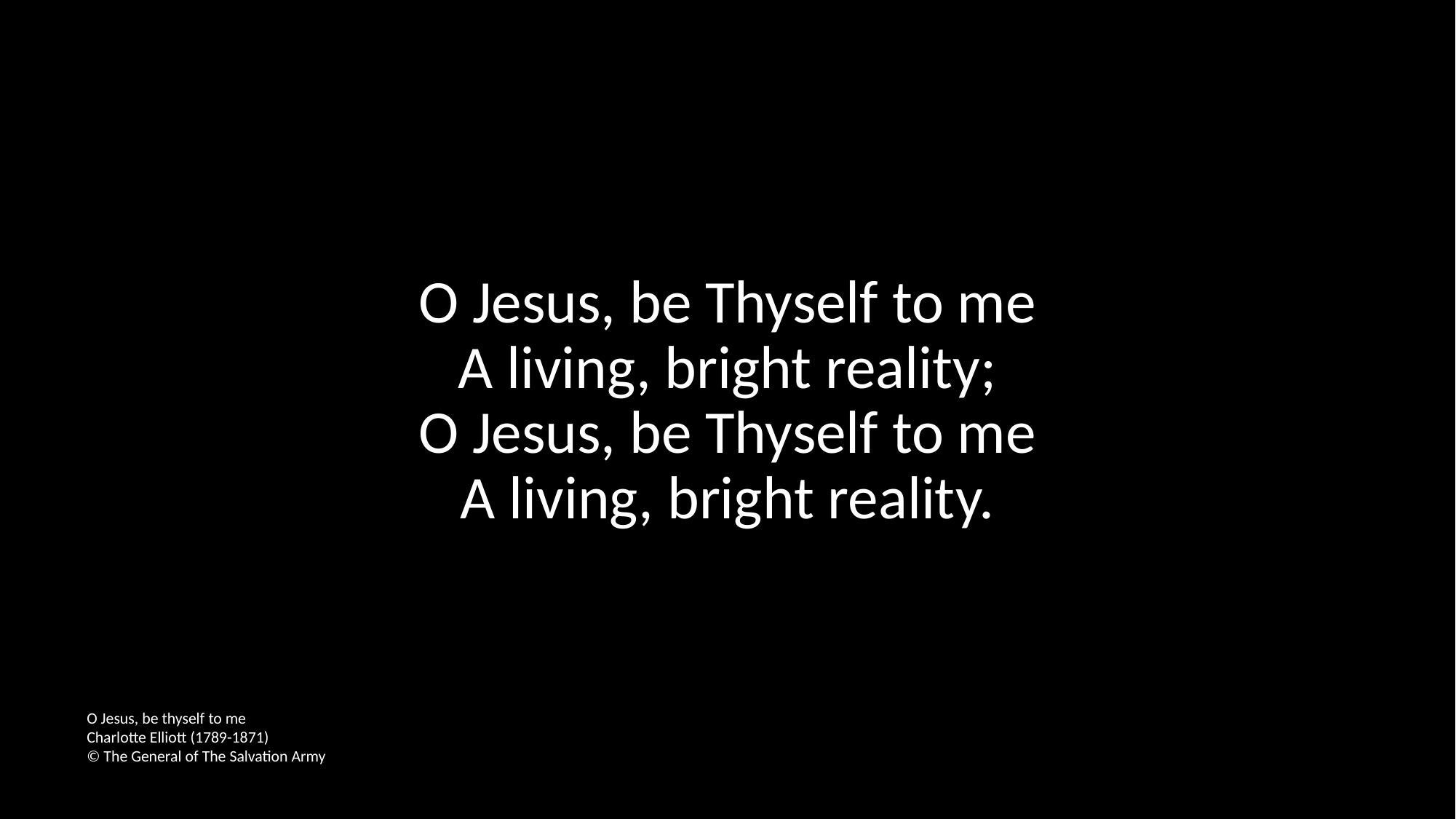

O Jesus, be Thyself to me
A living, bright reality;
O Jesus, be Thyself to me
A living, bright reality.
O Jesus, be thyself to me
Charlotte Elliott (1789-1871)
© The General of The Salvation Army